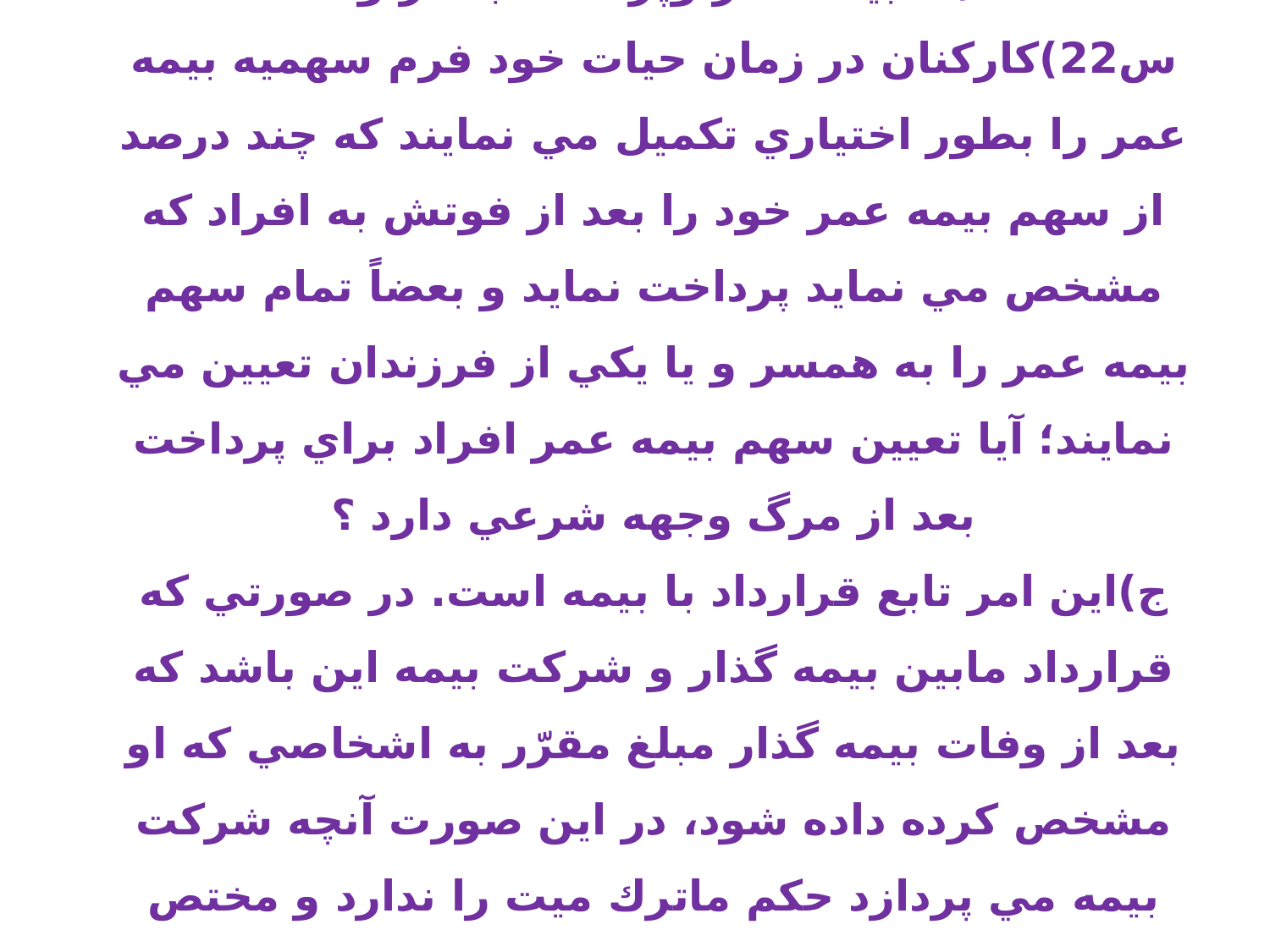

# 8/14- بیمه عمر وپرداخت بعداز وفات س22)كاركنان در زمان حيات خود فرم سهميه بيمه عمر را بطور اختياري تكميل مي نمايند كه چند درصد از سهم بيمه عمر خود را بعد از فوتش به افراد كه مشخص مي نمايد پرداخت نمايد و بعضاً تمام سهم بيمه عمر را به همسر و يا يكي از فرزندان تعيين مي نمايند؛ آيا تعيين سهم بيمه عمر افراد براي پرداخت بعد از مرگ وجهه شرعي دارد ؟ ج)اين امر تابع قرارداد با بيمه است. در صورتي كه قرارداد مابين بيمه گذار و شركت بيمه اين باشد كه بعد از وفات بيمه گذار مبلغ مقرّر به اشخاصي كه او مشخص كرده داده شود، در اين صورت آنچه شركت بيمه مي پردازد حكم ماترك ميت را ندارد و مختص كساني است كه براي دريافت اين مبلغ مشخص شده اند. اجوبه الاستفتائات - س 1954